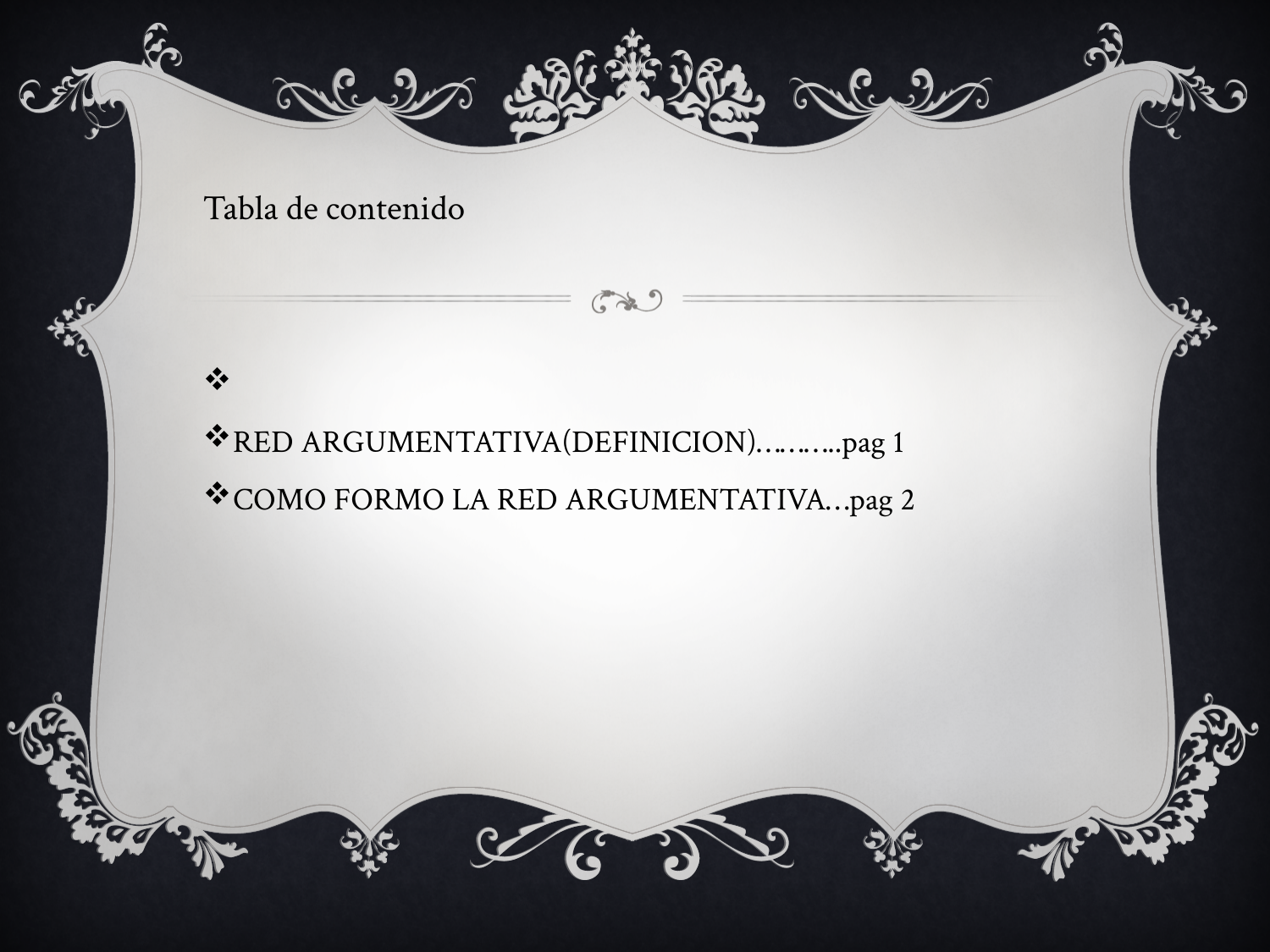

Tabla de contenido

RED ARGUMENTATIVA(DEFINICION)………..pag 1
COMO FORMO LA RED ARGUMENTATIVA…pag 2